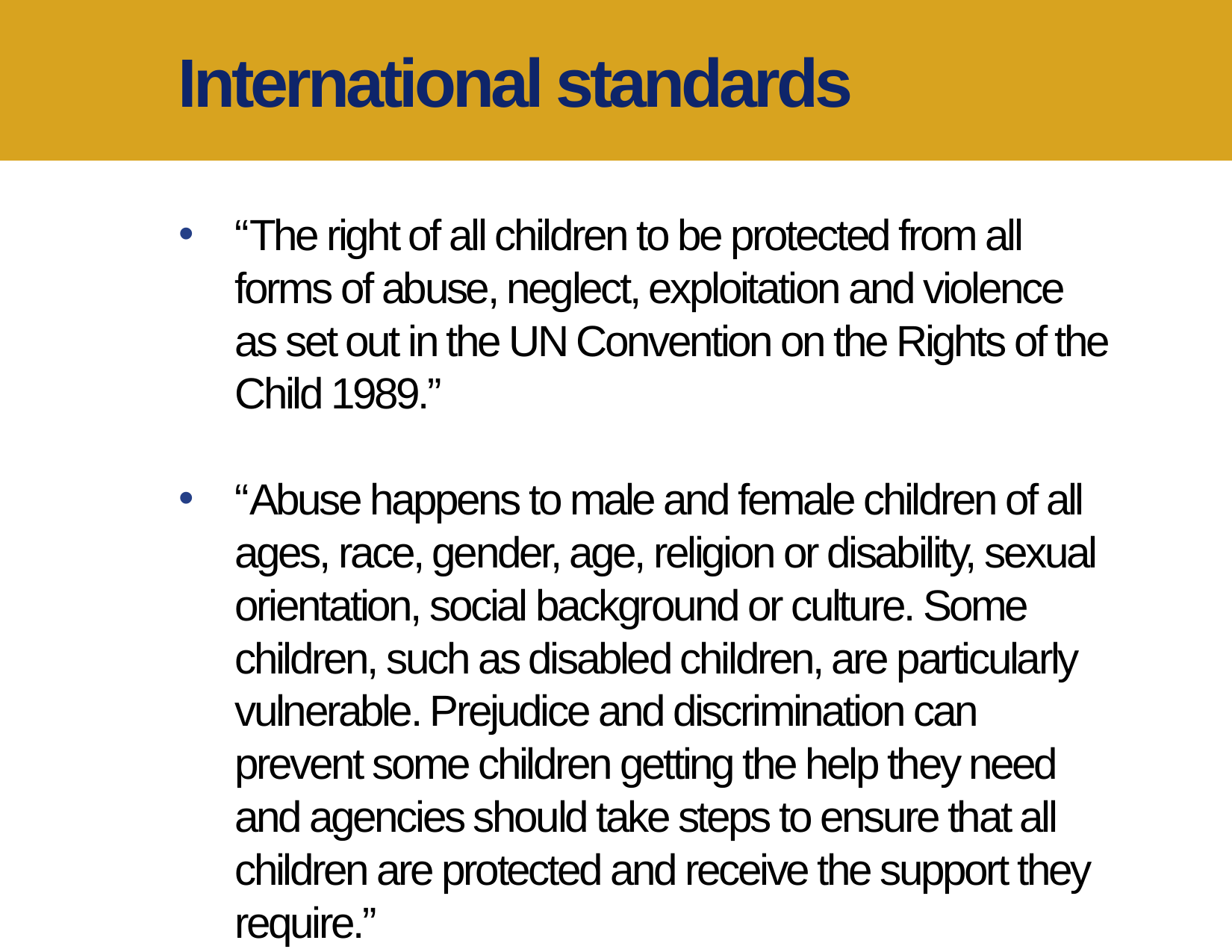

International standards
“The right of all children to be protected from all forms of abuse, neglect, exploitation and violence as set out in the UN Convention on the Rights of the Child 1989.”

“Abuse happens to male and female children of all ages, race, gender, age, religion or disability, sexual orientation, social background or culture. Some children, such as disabled children, are particularly vulnerable. Prejudice and discrimination can prevent some children getting the help they need and agencies should take steps to ensure that all children are protected and receive the support they require.”
Author Name and Degree Here
MEASURE Evaluation
Your organization here

DATE FOR PRESENTATION IF NECESSARY
NAME OF MEETING